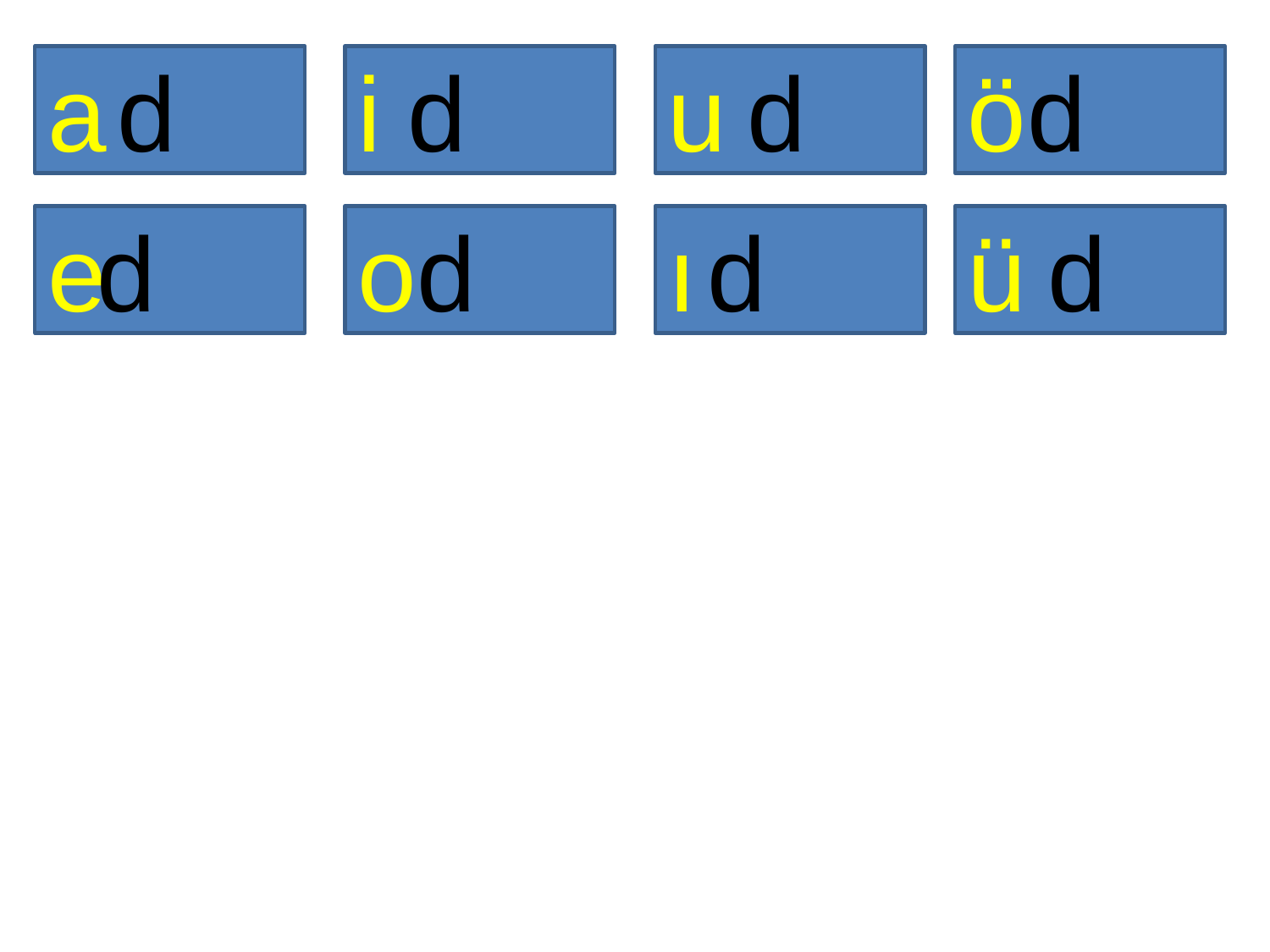

a
d
i
d
u
d
ö
d
e
d
o
d
ı
d
ü
d